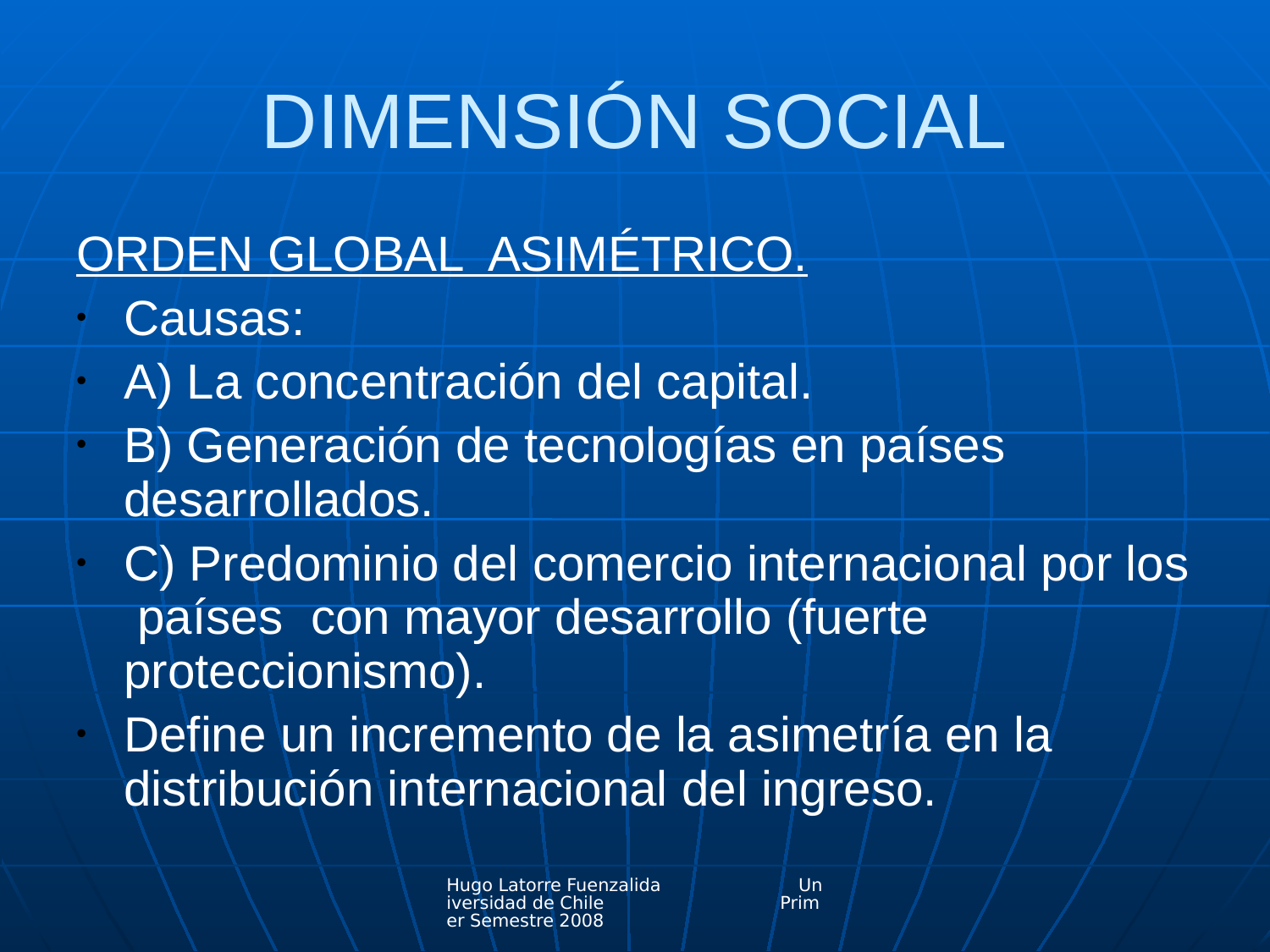

# DIMENSIÓN SOCIAL
ORDEN GLOBAL  ASIMÉTRICO.
Causas:
A) La concentración del capital.
B) Generación de tecnologías en países  desarrollados.
C) Predominio del comercio internacional por los  países  con mayor desarrollo (fuerte proteccionismo).
Define un incremento de la asimetría en la  distribución internacional del ingreso.
Hugo Latorre Fuenzalida                         Universidad de Chile                                Primer Semestre 2008